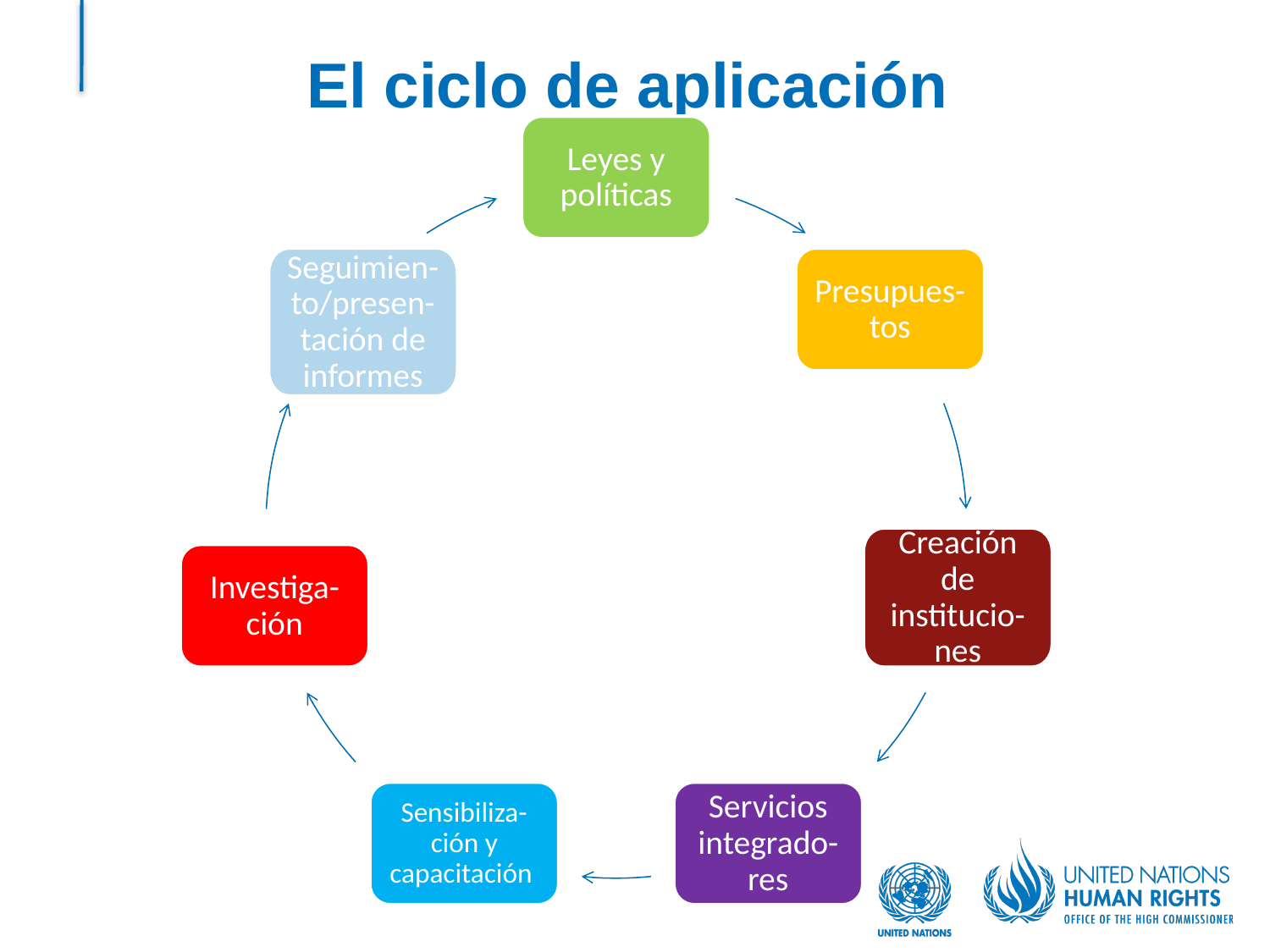

# El ciclo de aplicación
Leyes y políticas

Presupues-tos
Seguimien-to/presen-tación de informes
Creación de institucio-nes
Investiga-ción
Sensibiliza-ción y capacitación
Servicios integrado-res